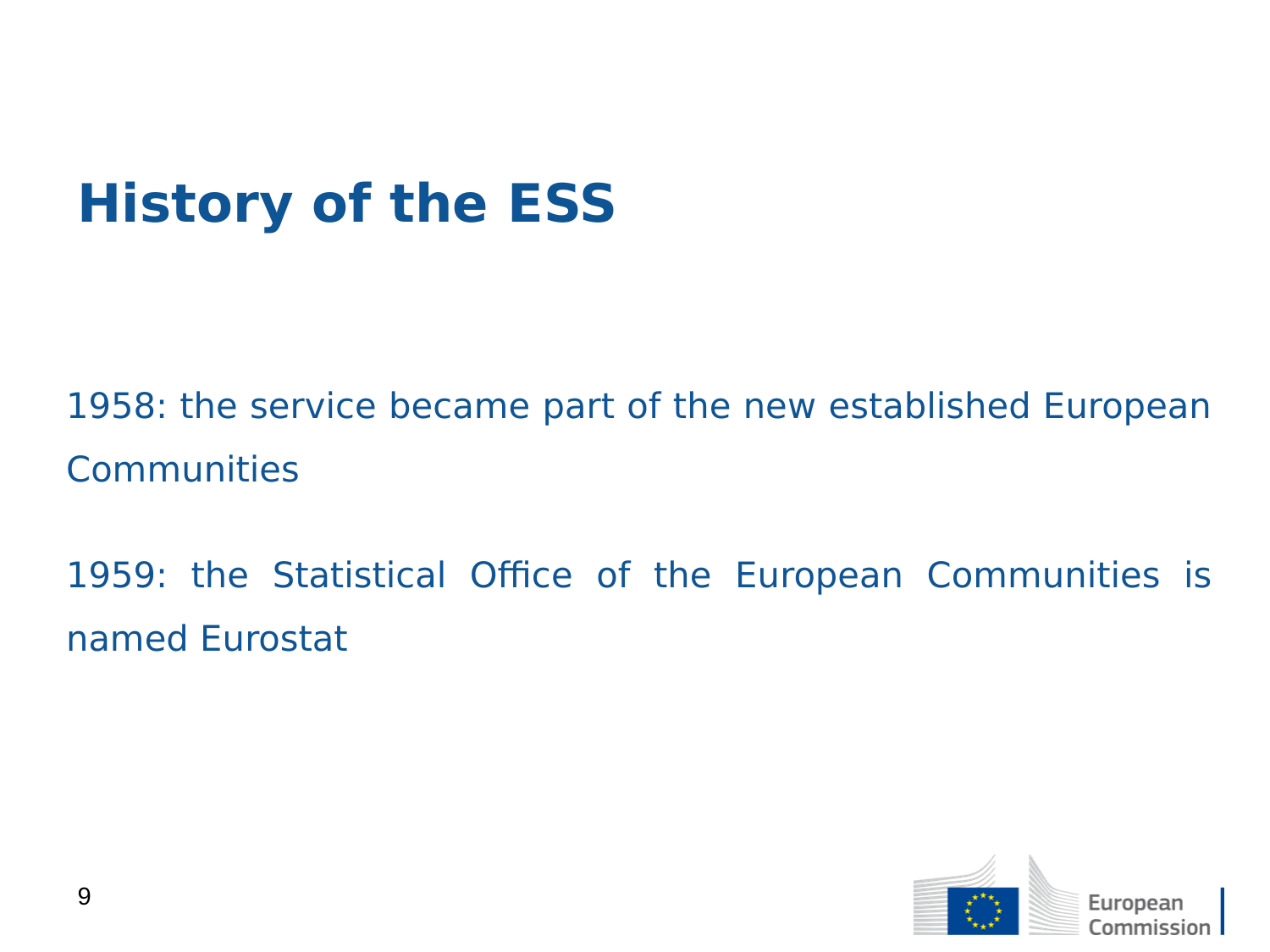

# History of the ESS
1958: the service became part of the new established European Communities

1959: the Statistical Office of the European Communities is named Eurostat

9